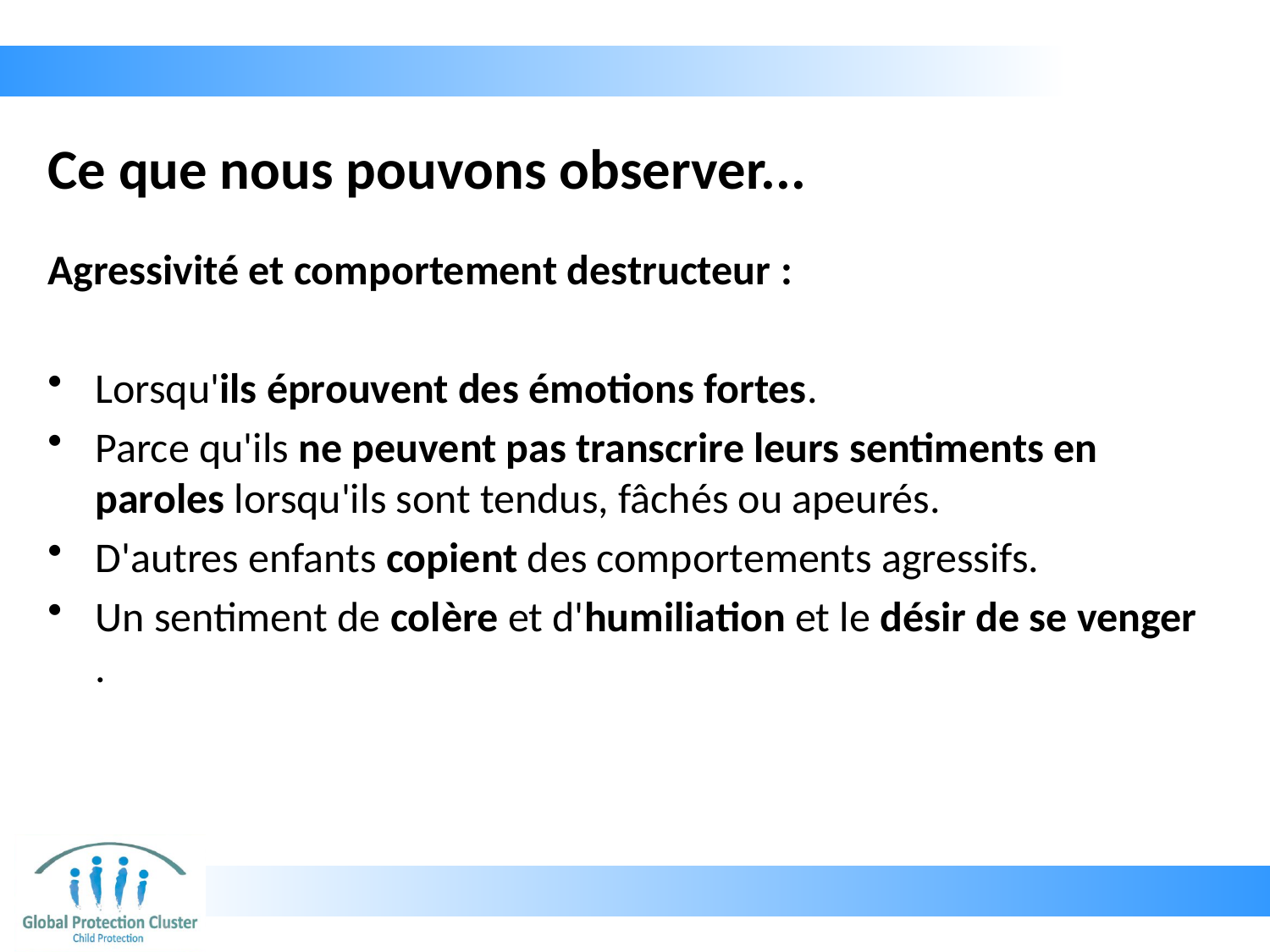

# Ce que nous pouvons observer...
Agressivité et comportement destructeur :

Lorsqu'ils éprouvent des émotions fortes.
Parce qu'ils ne peuvent pas transcrire leurs sentiments en paroles lorsqu'ils sont tendus, fâchés ou apeurés.
D'autres enfants copient des comportements agressifs.
Un sentiment de colère et d'humiliation et le désir de se venger .